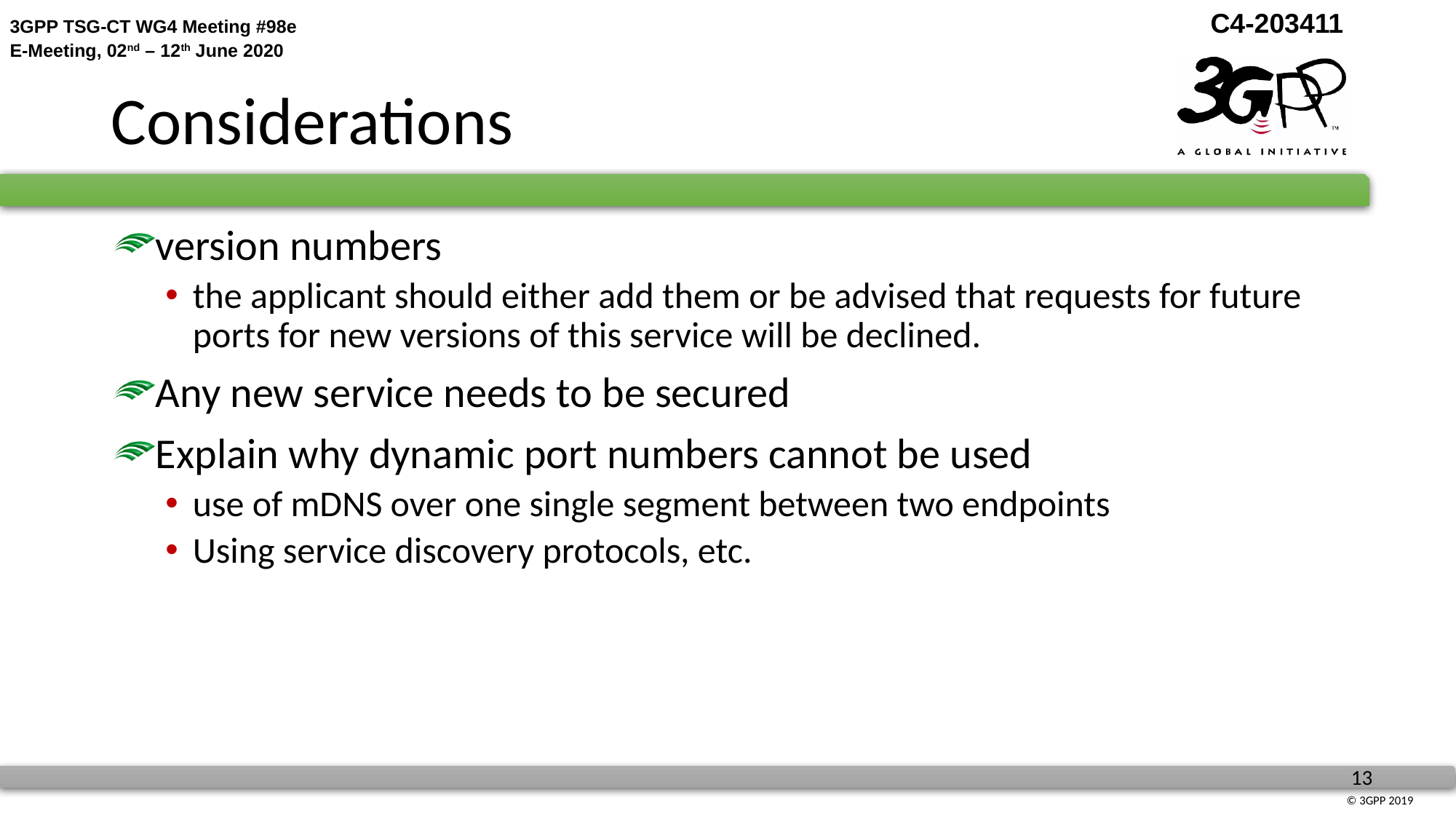

# Considerations
version numbers
the applicant should either add them or be advised that requests for future ports for new versions of this service will be declined.
Any new service needs to be secured
Explain why dynamic port numbers cannot be used
use of mDNS over one single segment between two endpoints
Using service discovery protocols, etc.